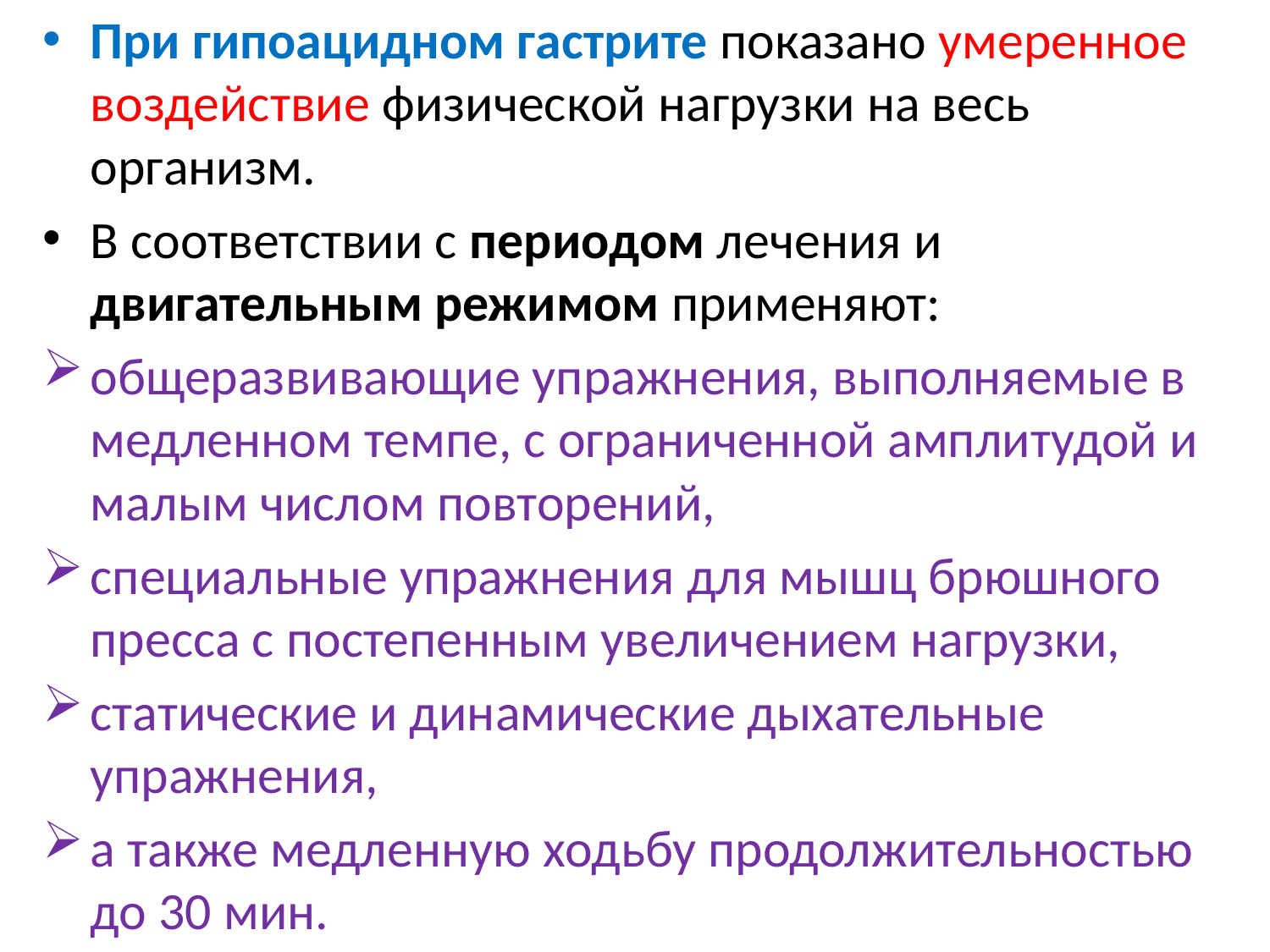

При гипоацидном гастрите показано умеренное воздействие физической нагрузки на весь организм.
В соответствии с периодом лечения и двигательным режимом применяют:
общеразвивающие упражнения, выполняемые в медленном темпе, с ограниченной амплитудой и малым числом повторений,
специальные упражнения для мышц брюшного пресса с постепенным увеличением нагрузки,
статические и динамические дыхательные упражнения,
а также медленную ходьбу продолжительностью до 30 мин.